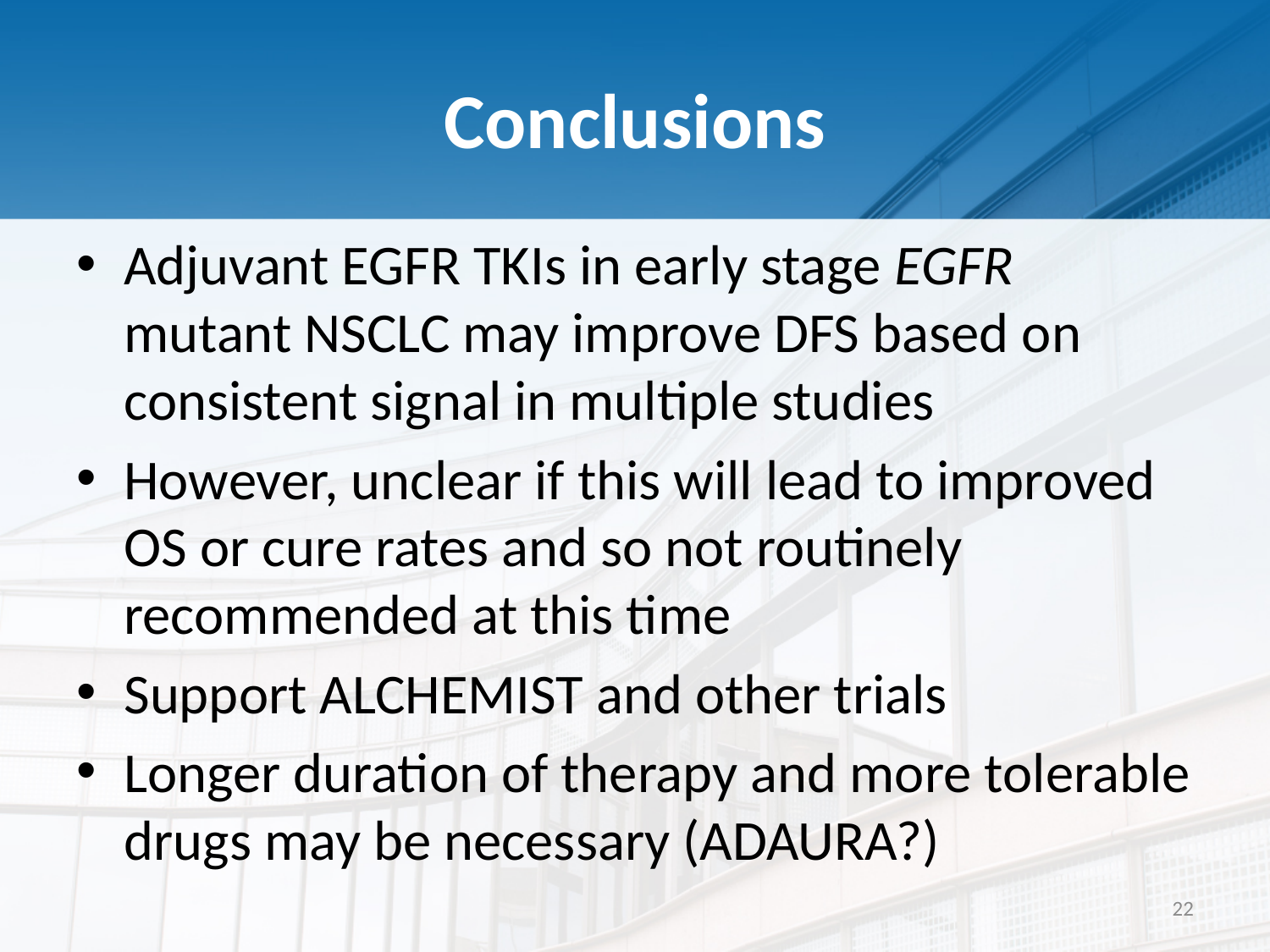

# Conclusions
Adjuvant EGFR TKIs in early stage EGFR mutant NSCLC may improve DFS based on consistent signal in multiple studies
However, unclear if this will lead to improved OS or cure rates and so not routinely recommended at this time
Support ALCHEMIST and other trials
Longer duration of therapy and more tolerable drugs may be necessary (ADAURA?)
22